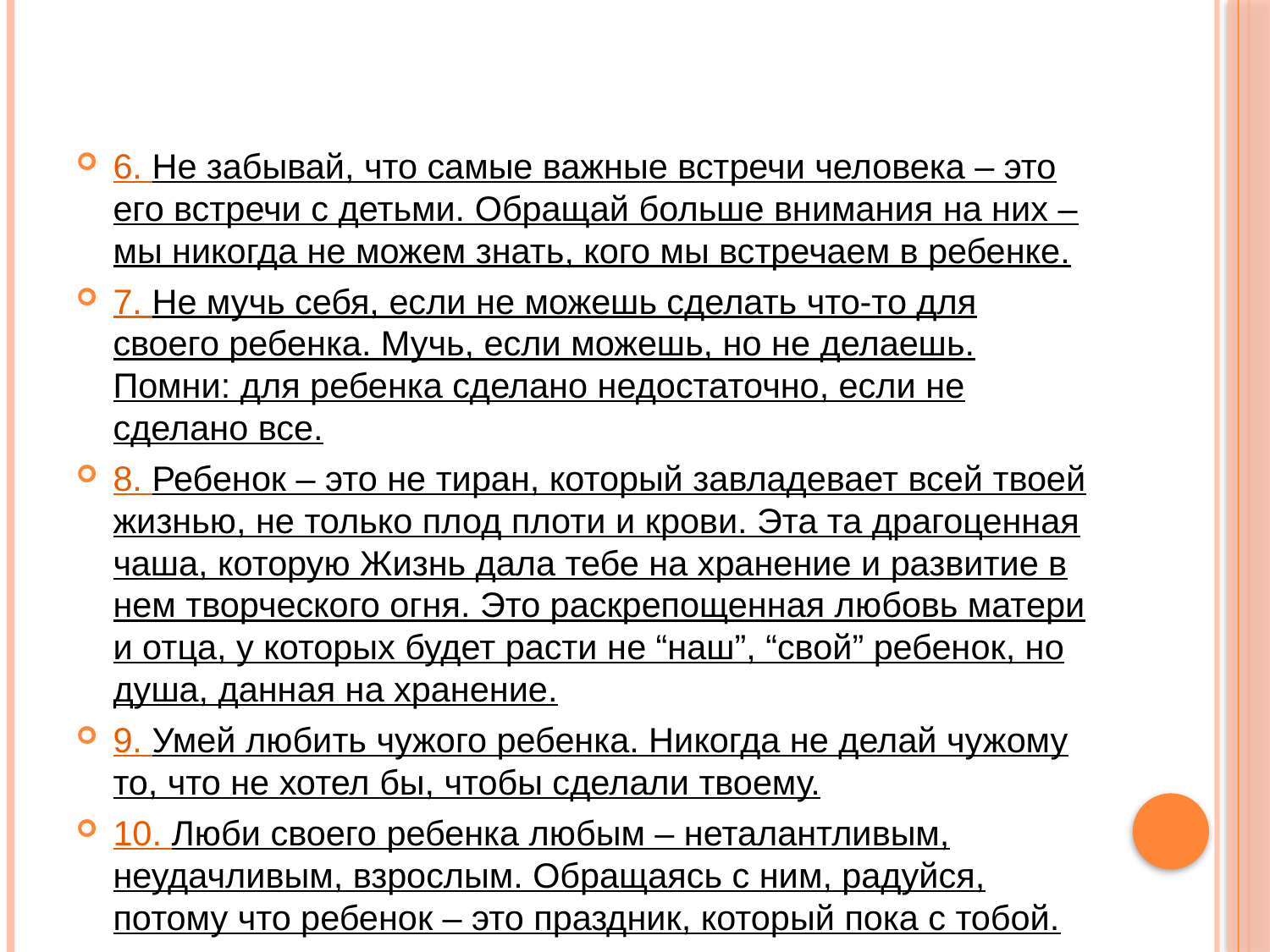

6. Не забывай, что самые важные встречи человека – это его встречи с детьми. Обращай больше внимания на них – мы никогда не можем знать, кого мы встречаем в ребенке.
7. Не мучь себя, если не можешь сделать что-то для своего ребенка. Мучь, если можешь, но не делаешь. Помни: для ребенка сделано недостаточно, если не сделано все.
8. Ребенок – это не тиран, который завладевает всей твоей жизнью, не только плод плоти и крови. Эта та драгоценная чаша, которую Жизнь дала тебе на хранение и развитие в нем творческого огня. Это раскрепощенная любовь матери и отца, у которых будет расти не “наш”, “свой” ребенок, но душа, данная на хранение.
9. Умей любить чужого ребенка. Никогда не делай чужому то, что не хотел бы, чтобы сделали твоему.
10. Люби своего ребенка любым – неталантливым, неудачливым, взрослым. Обращаясь с ним, радуйся, потому что ребенок – это праздник, который пока с тобой.